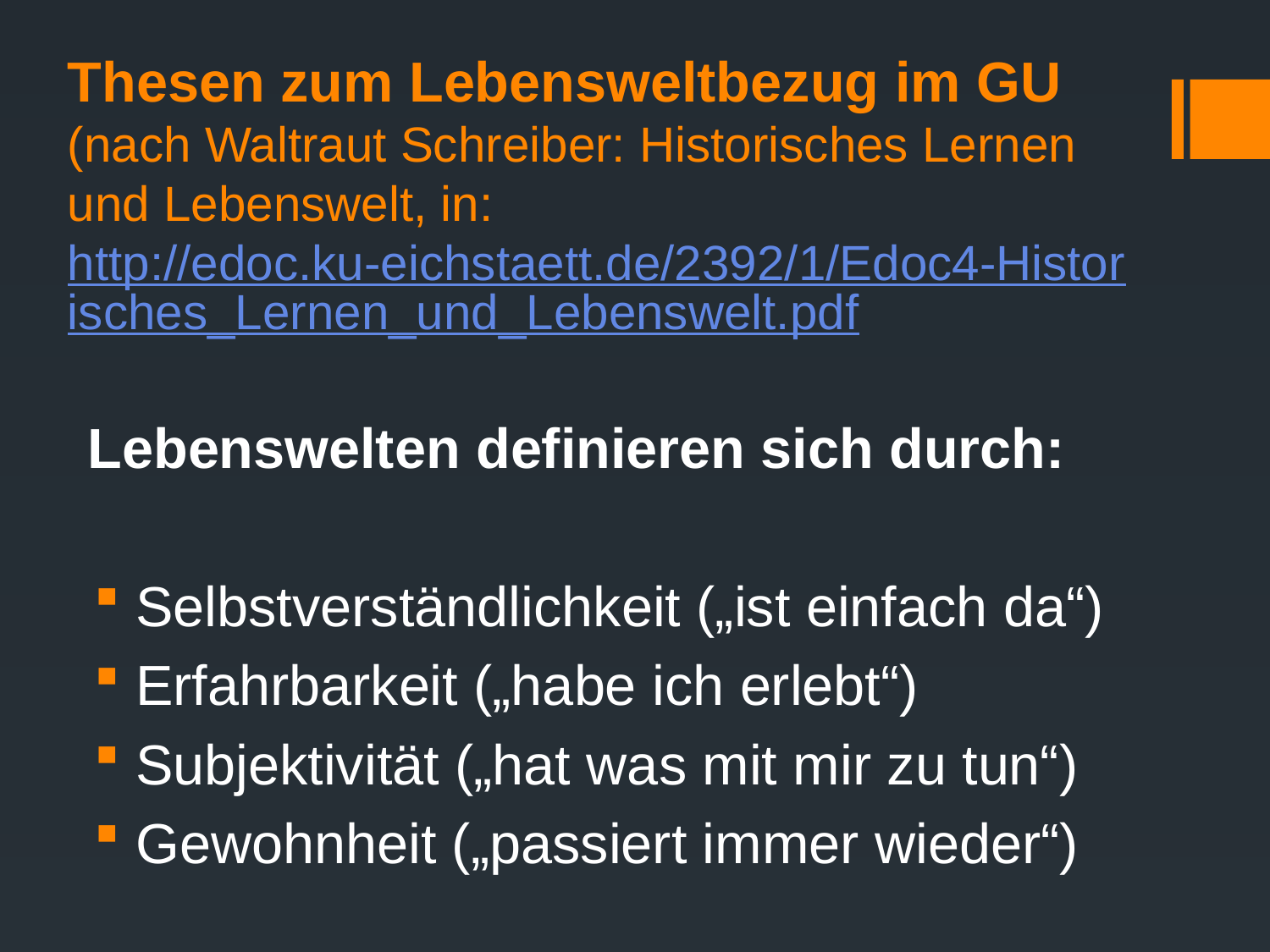

# Thesen zum Lebensweltbezug im GU  (nach Waltraut Schreiber: Historisches Lernen und Lebenswelt, in: http://edoc.ku-eichstaett.de/2392/1/Edoc4-Historisches_Lernen_und_Lebenswelt.pdf
Lebenswelten definieren sich durch:

 Selbstverständlichkeit („ist einfach da“)
 Erfahrbarkeit („habe ich erlebt“)
 Subjektivität („hat was mit mir zu tun“)
 Gewohnheit („passiert immer wieder“)